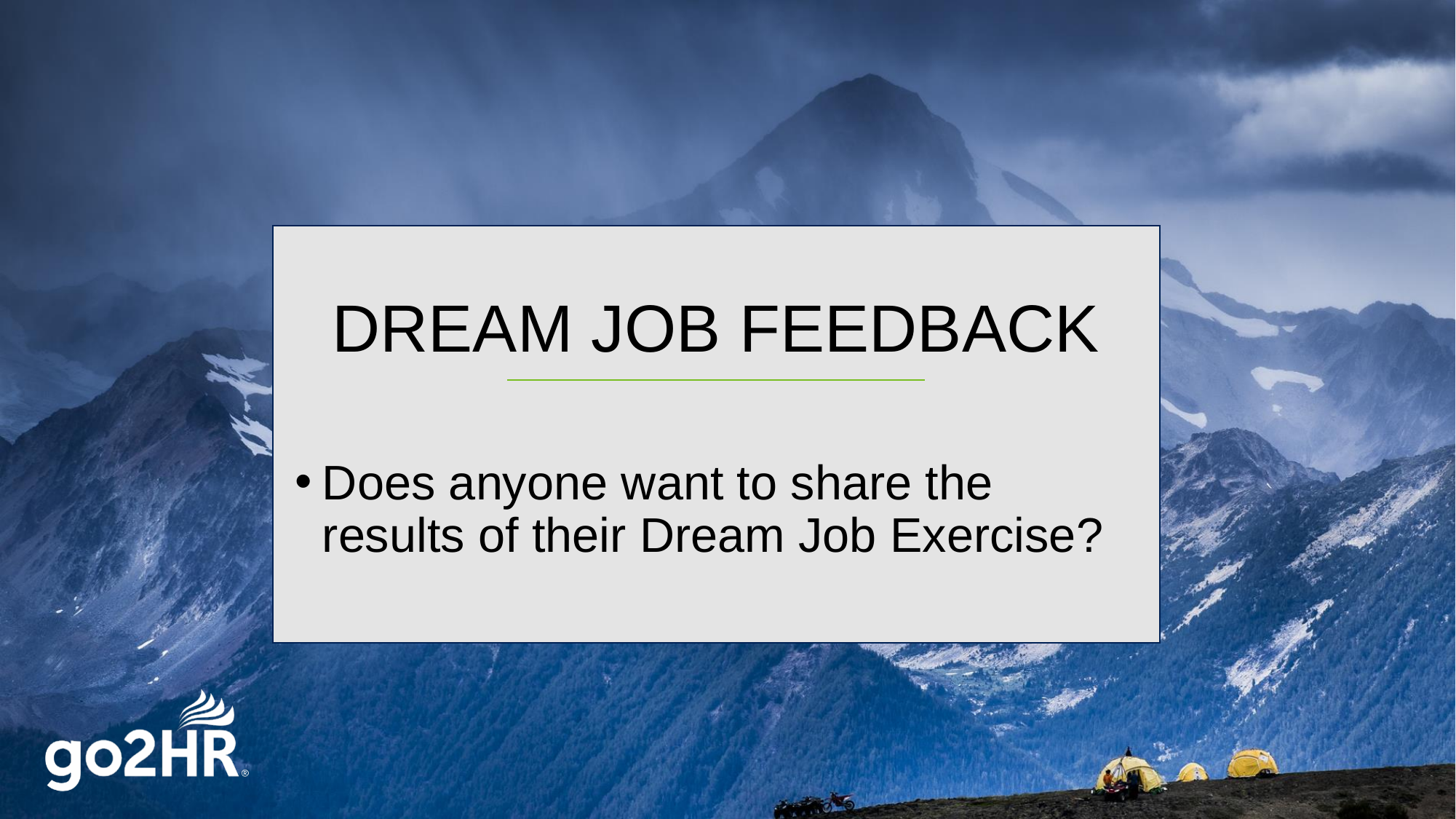

# DREAM JOB FEEDBACK
Does anyone want to share the results of their Dream Job Exercise?